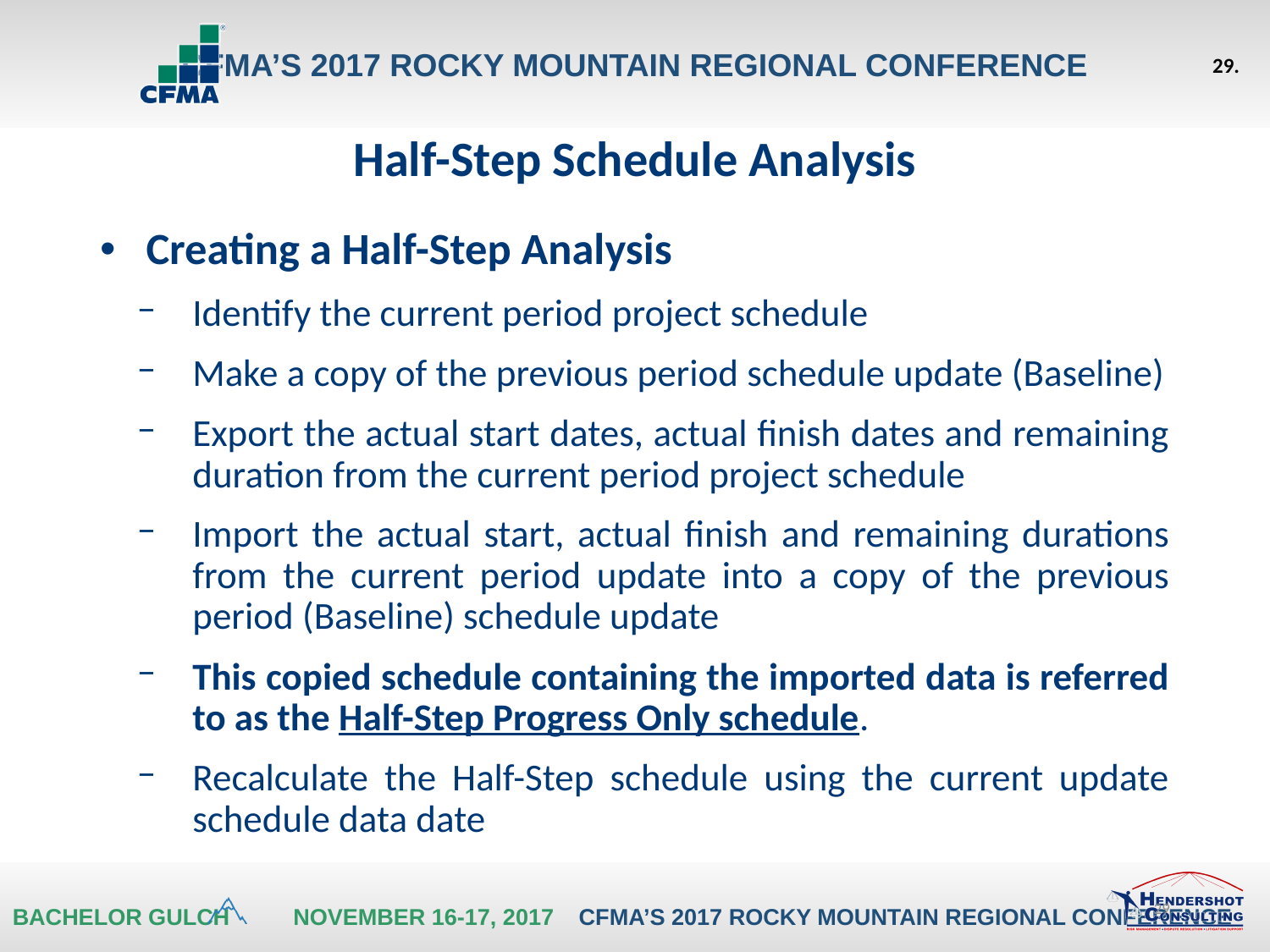

29.
Half-Step Schedule Analysis
Creating a Half-Step Analysis
Identify the current period project schedule
Make a copy of the previous period schedule update (Baseline)
Export the actual start dates, actual finish dates and remaining duration from the current period project schedule
Import the actual start, actual finish and remaining durations from the current period update into a copy of the previous period (Baseline) schedule update
This copied schedule containing the imported data is referred to as the Half-Step Progress Only schedule.
Recalculate the Half-Step schedule using the current update schedule data date
29